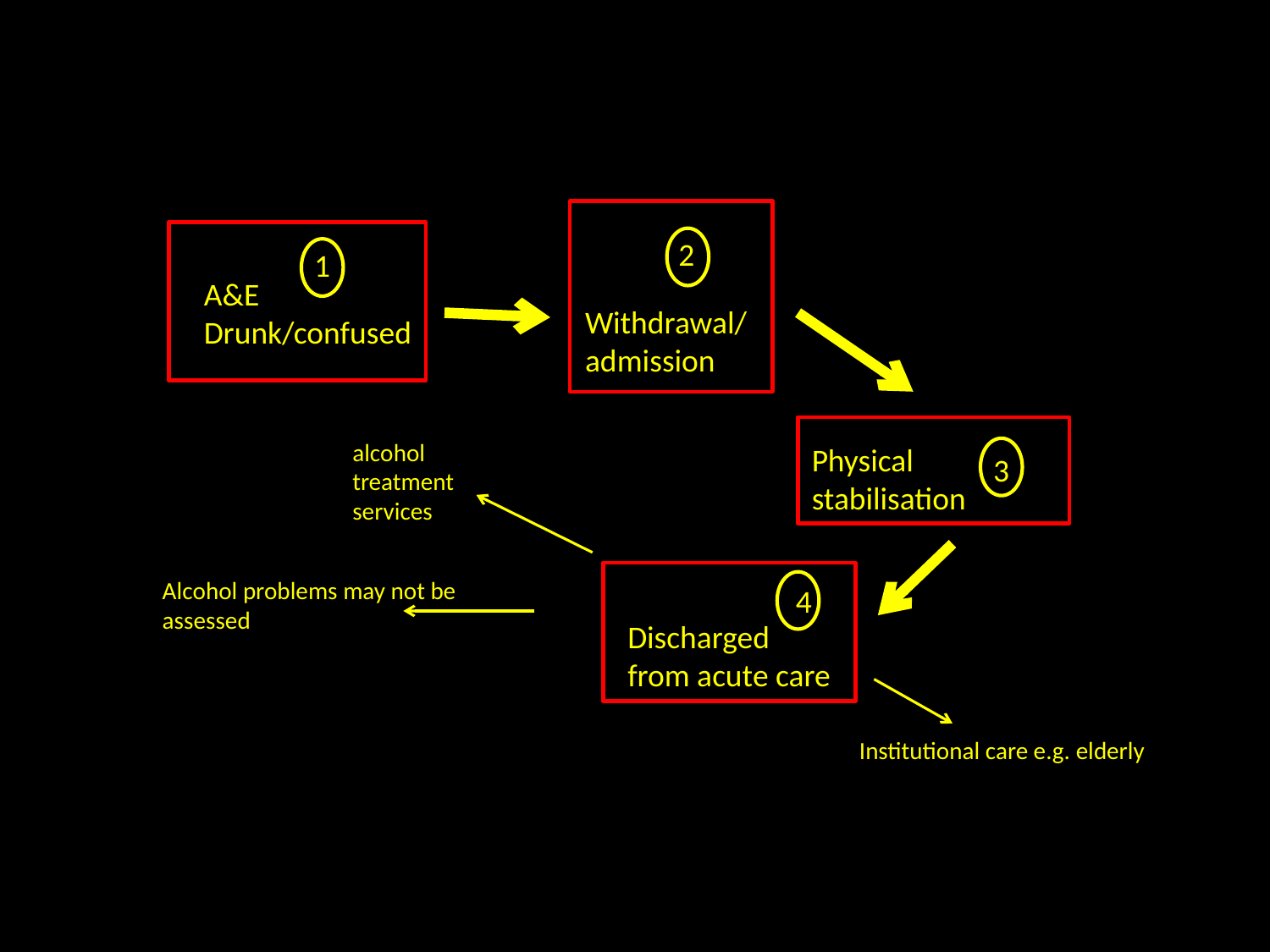

# The 6 steps of non-intervention for cognitively impaired alcohol dependents (<65)

2

1
A&E
Drunk/confused
Withdrawal/
admission

alcohol
treatment
services
Physical
stabilisation

3

Alcohol problems may not be
assessed
4
Discharged
from acute care
Institutional care e.g. elderly